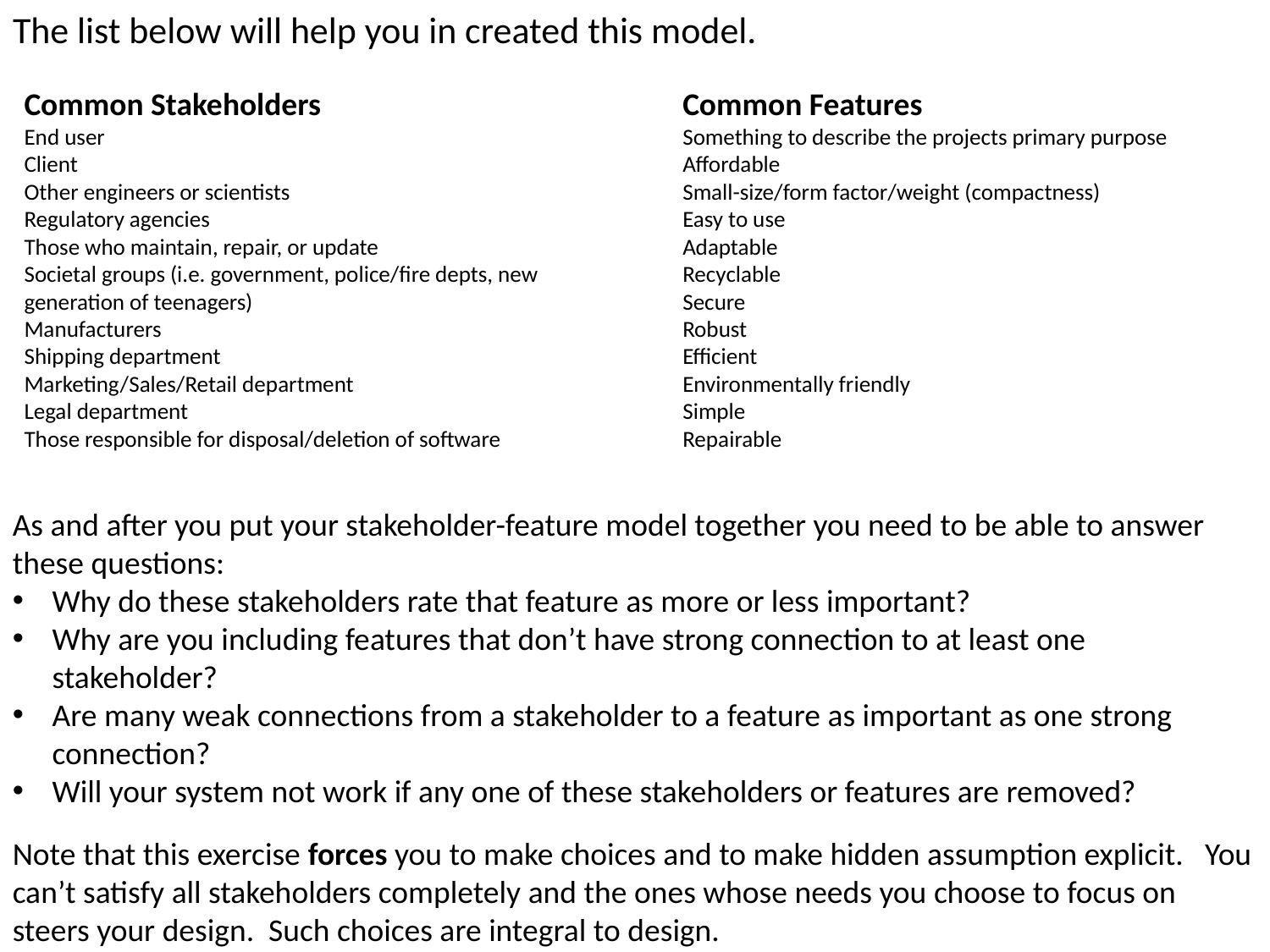

# The list below will help you in created this model.
Common Features
Something to describe the projects primary purpose
Affordable
Small-size/form factor/weight (compactness)
Easy to use
Adaptable
Recyclable
Secure
Robust
Efficient
Environmentally friendly
Simple
Repairable
Common Stakeholders
End user
Client
Other engineers or scientists
Regulatory agencies
Those who maintain, repair, or update
Societal groups (i.e. government, police/fire depts, new generation of teenagers)
Manufacturers
Shipping department
Marketing/Sales/Retail department
Legal department
Those responsible for disposal/deletion of software
As and after you put your stakeholder-feature model together you need to be able to answer these questions:
Why do these stakeholders rate that feature as more or less important?
Why are you including features that don’t have strong connection to at least one stakeholder?
Are many weak connections from a stakeholder to a feature as important as one strong connection?
Will your system not work if any one of these stakeholders or features are removed?
Note that this exercise forces you to make choices and to make hidden assumption explicit.   You can’t satisfy all stakeholders completely and the ones whose needs you choose to focus on steers your design.  Such choices are integral to design.